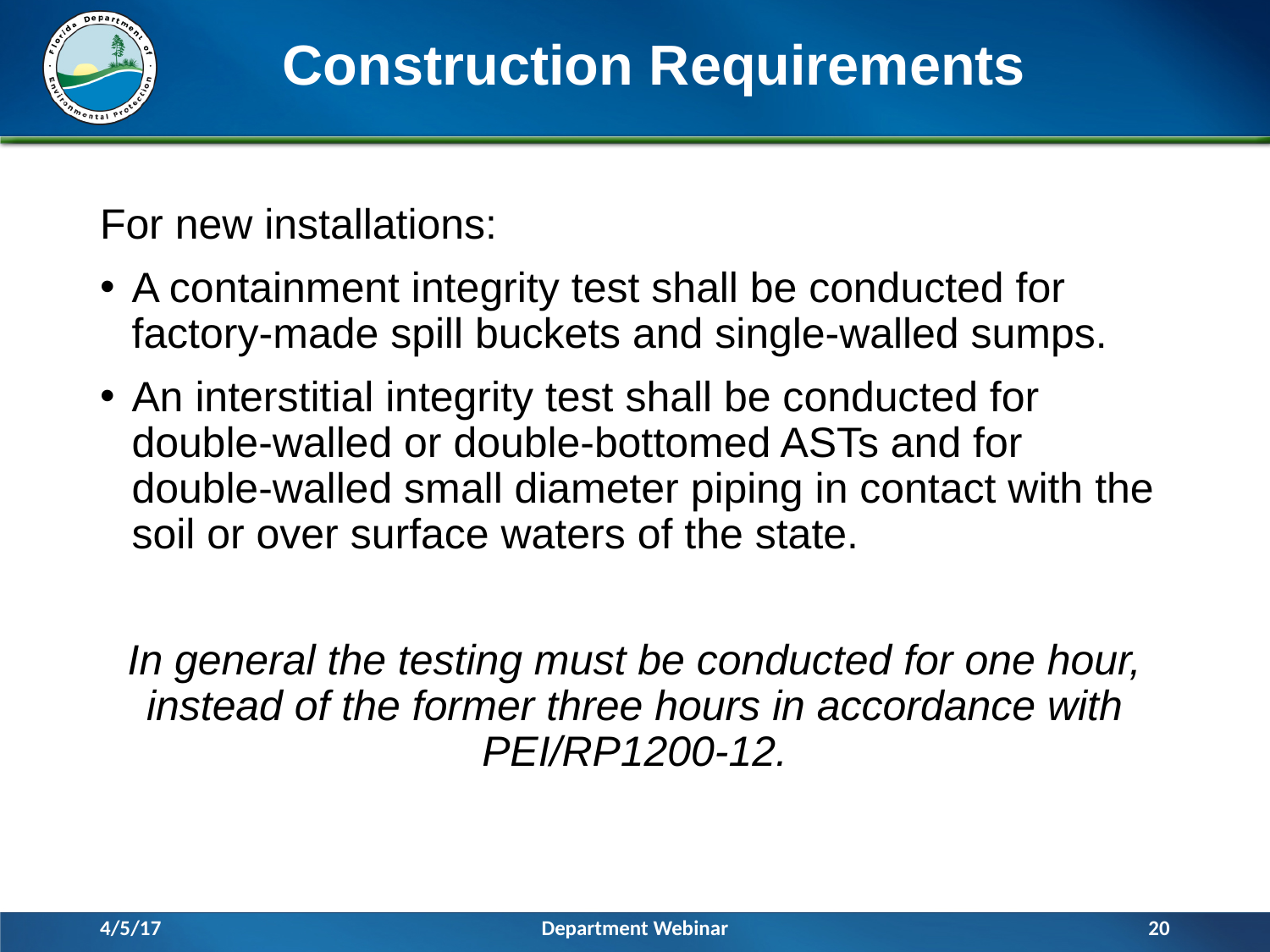

# Construction Requirements
For new installations:
A containment integrity test shall be conducted for factory-made spill buckets and single-walled sumps.
An interstitial integrity test shall be conducted for double-walled or double-bottomed ASTs and for double-walled small diameter piping in contact with the soil or over surface waters of the state.

In general the testing must be conducted for one hour, instead of the former three hours in accordance with PEI/RP1200-12.

4/5/17
Department Webinar
20